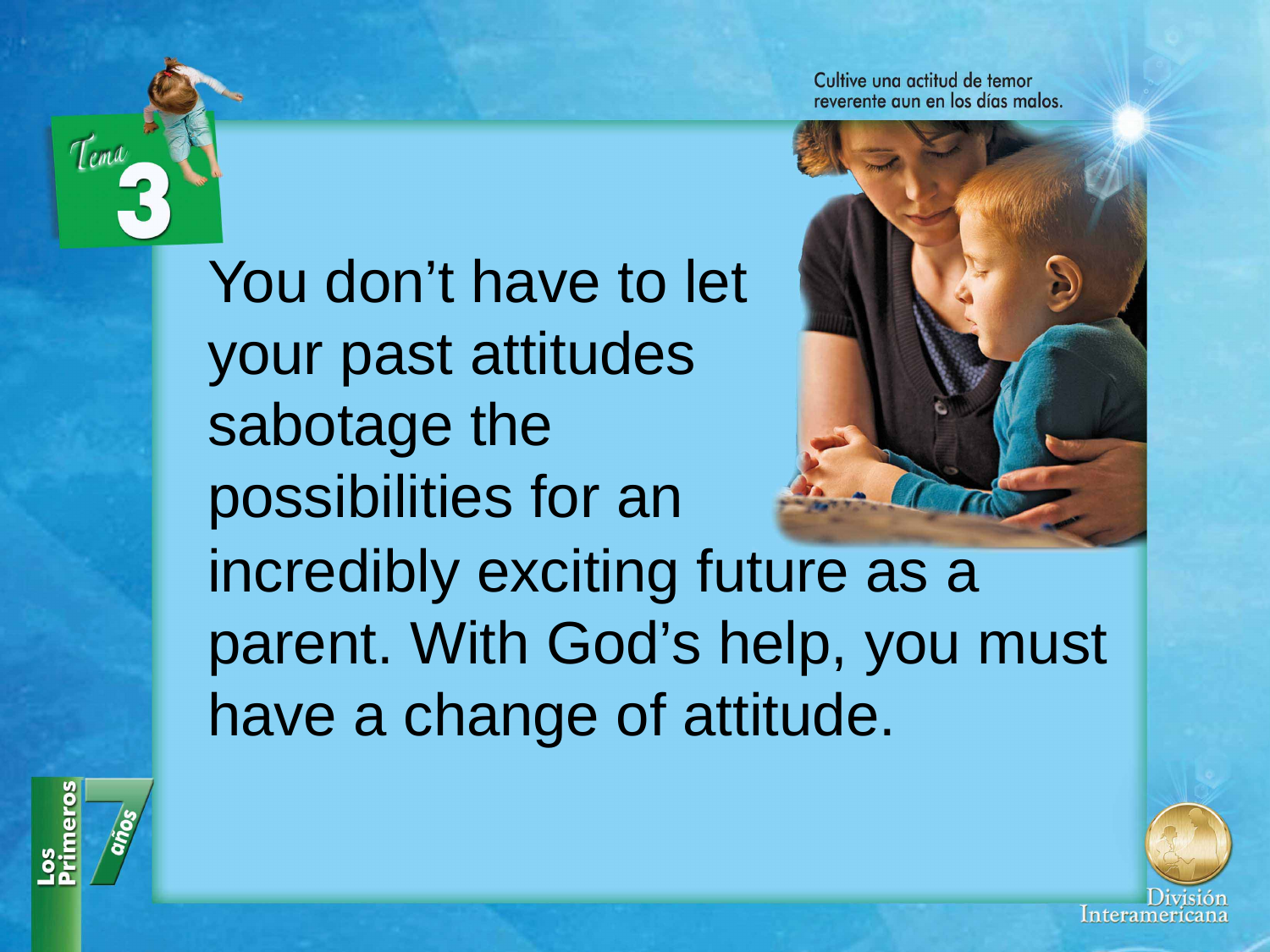

You don’t have to let your past attitudes sabotage the possibilities for an
incredibly exciting future as a parent. With God’s help, you must have a change of attitude.